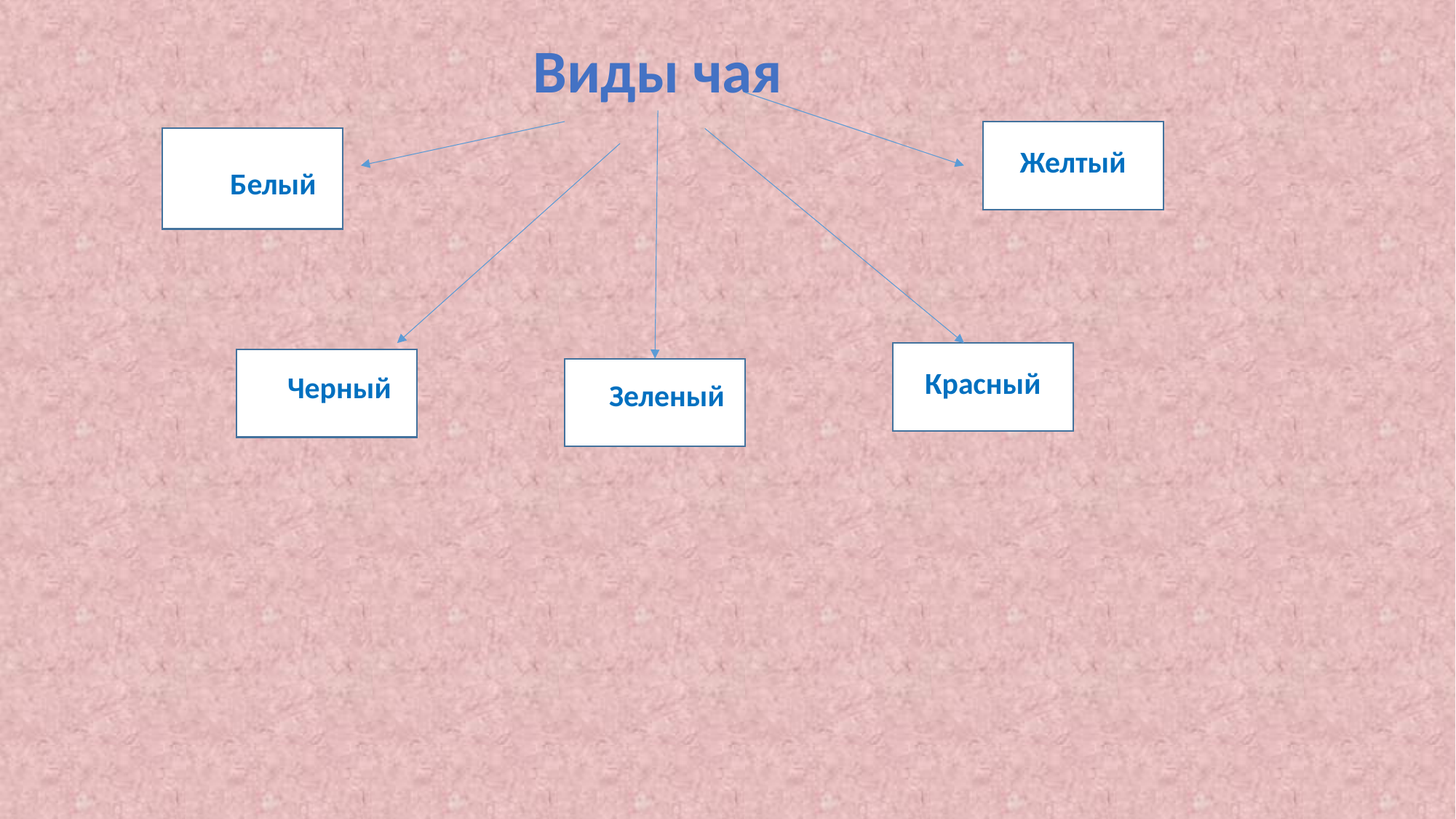

Виды чая
Ж
Б
Желтый
Белый
К
Ч
З
Красный
Черный
Зеленый